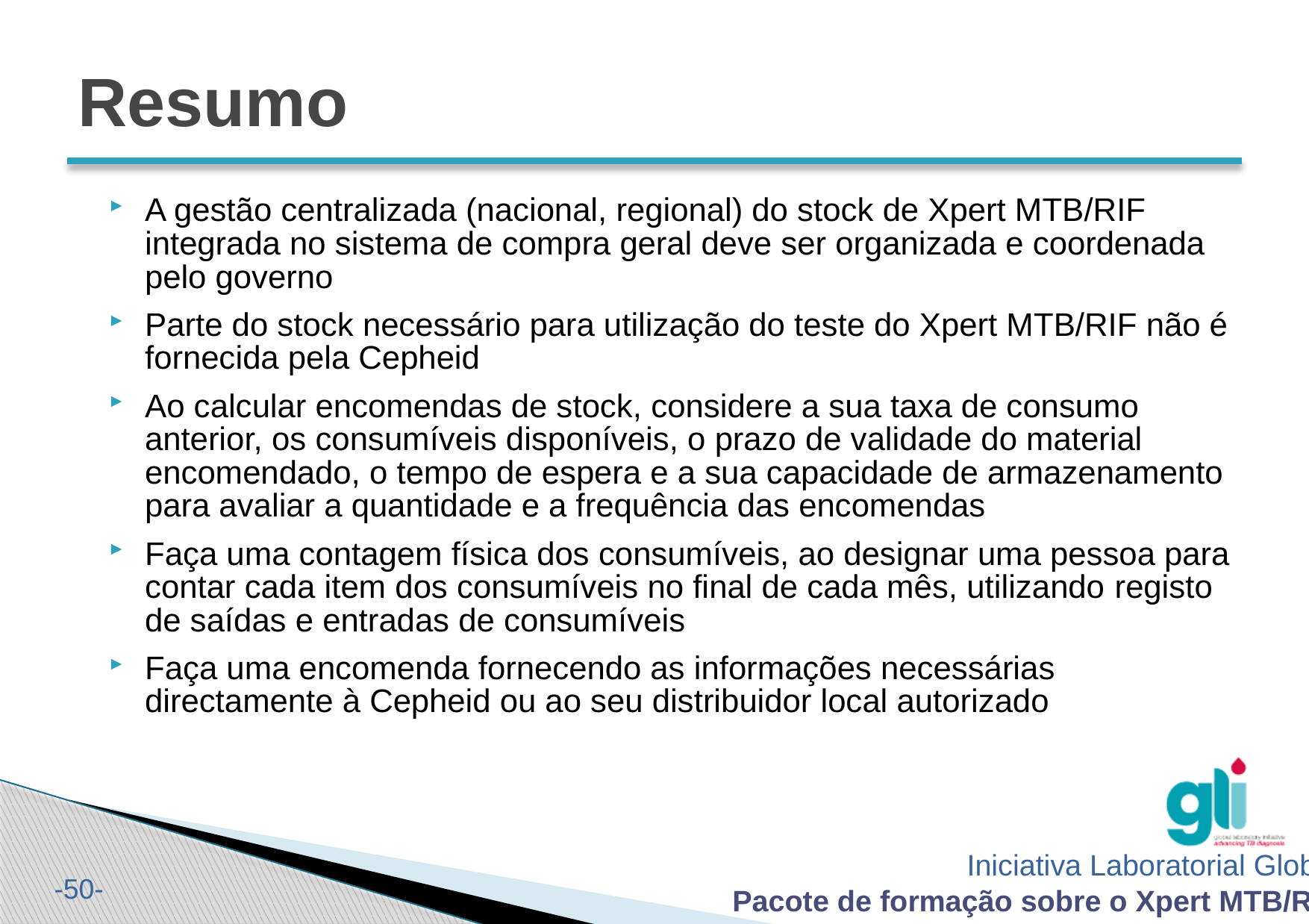

# Resumo
A gestão centralizada (nacional, regional) do stock de Xpert MTB/RIF integrada no sistema de compra geral deve ser organizada e coordenada pelo governo
Parte do stock necessário para utilização do teste do Xpert MTB/RIF não é fornecida pela Cepheid
Ao calcular encomendas de stock, considere a sua taxa de consumo anterior, os consumíveis disponíveis, o prazo de validade do material encomendado, o tempo de espera e a sua capacidade de armazenamento para avaliar a quantidade e a frequência das encomendas
Faça uma contagem física dos consumíveis, ao designar uma pessoa para contar cada item dos consumíveis no final de cada mês, utilizando registo de saídas e entradas de consumíveis
Faça uma encomenda fornecendo as informações necessárias directamente à Cepheid ou ao seu distribuidor local autorizado